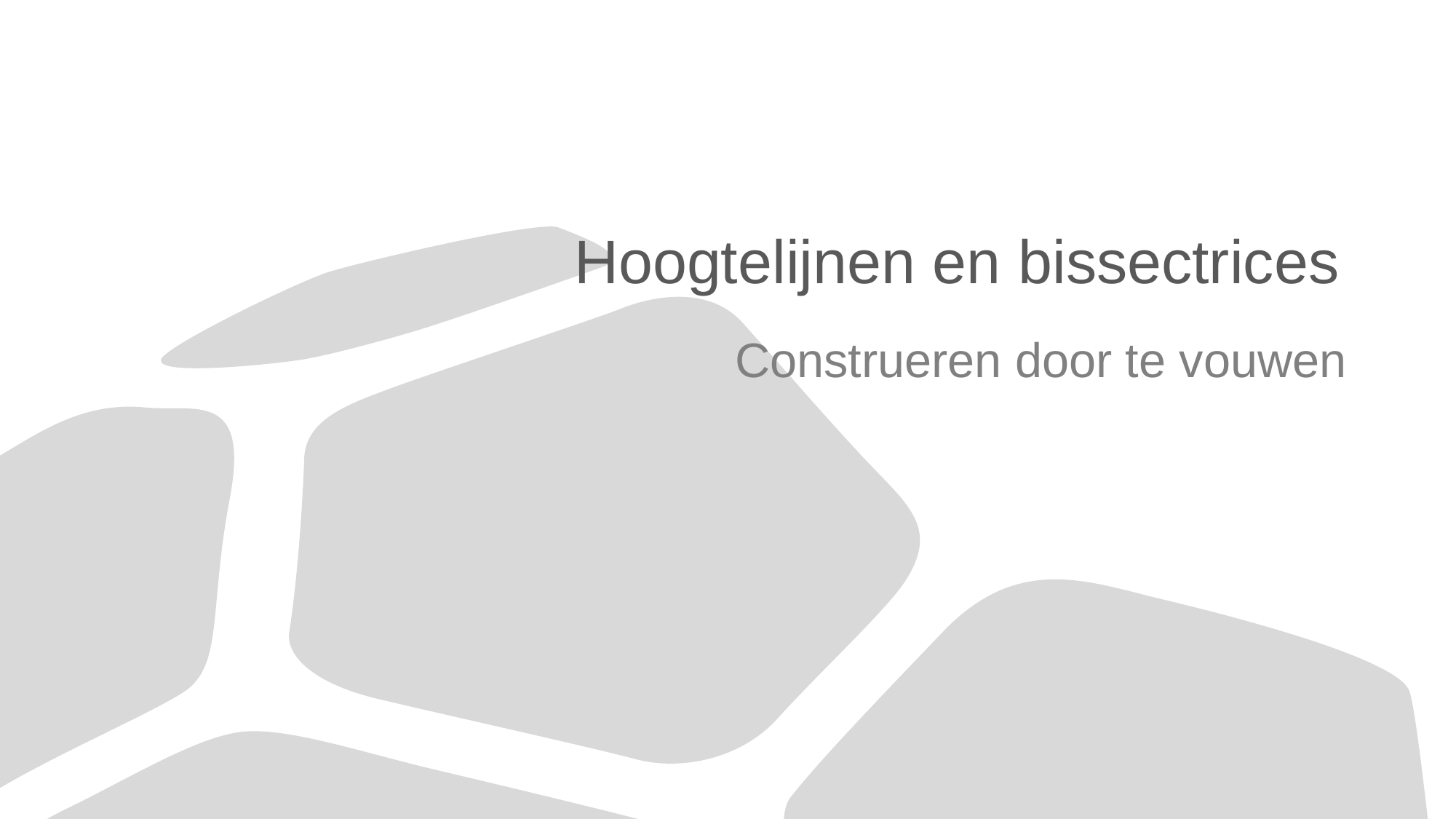

# Hoogtelijnen en bissectrices
Construeren door te vouwen